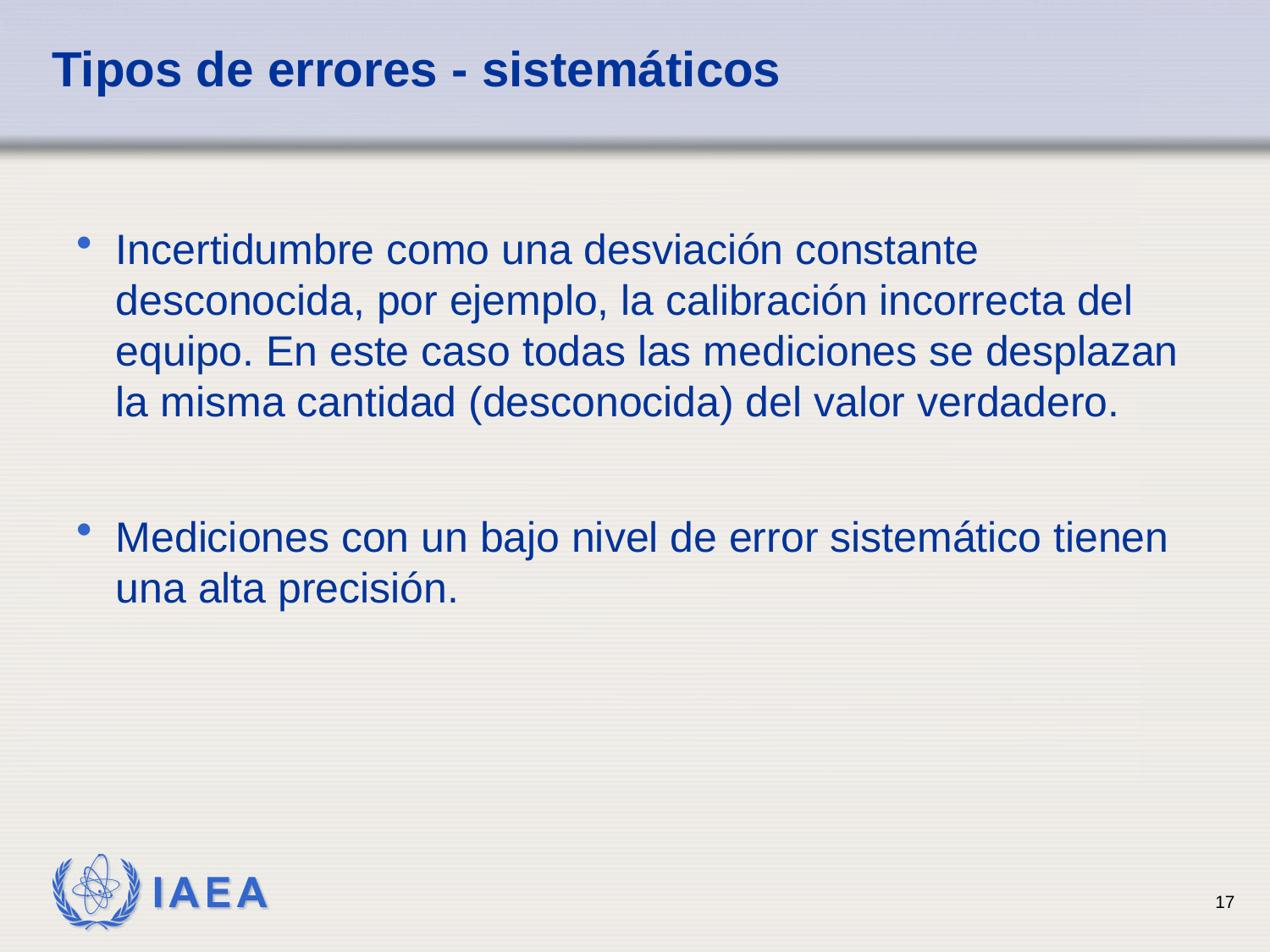

# Tipos de errores - sistemáticos
Incertidumbre como una desviación constante desconocida, por ejemplo, la calibración incorrecta del equipo. En este caso todas las mediciones se desplazan la misma cantidad (desconocida) del valor verdadero.

Mediciones con un bajo nivel de error sistemático tienen una alta precisión.
17